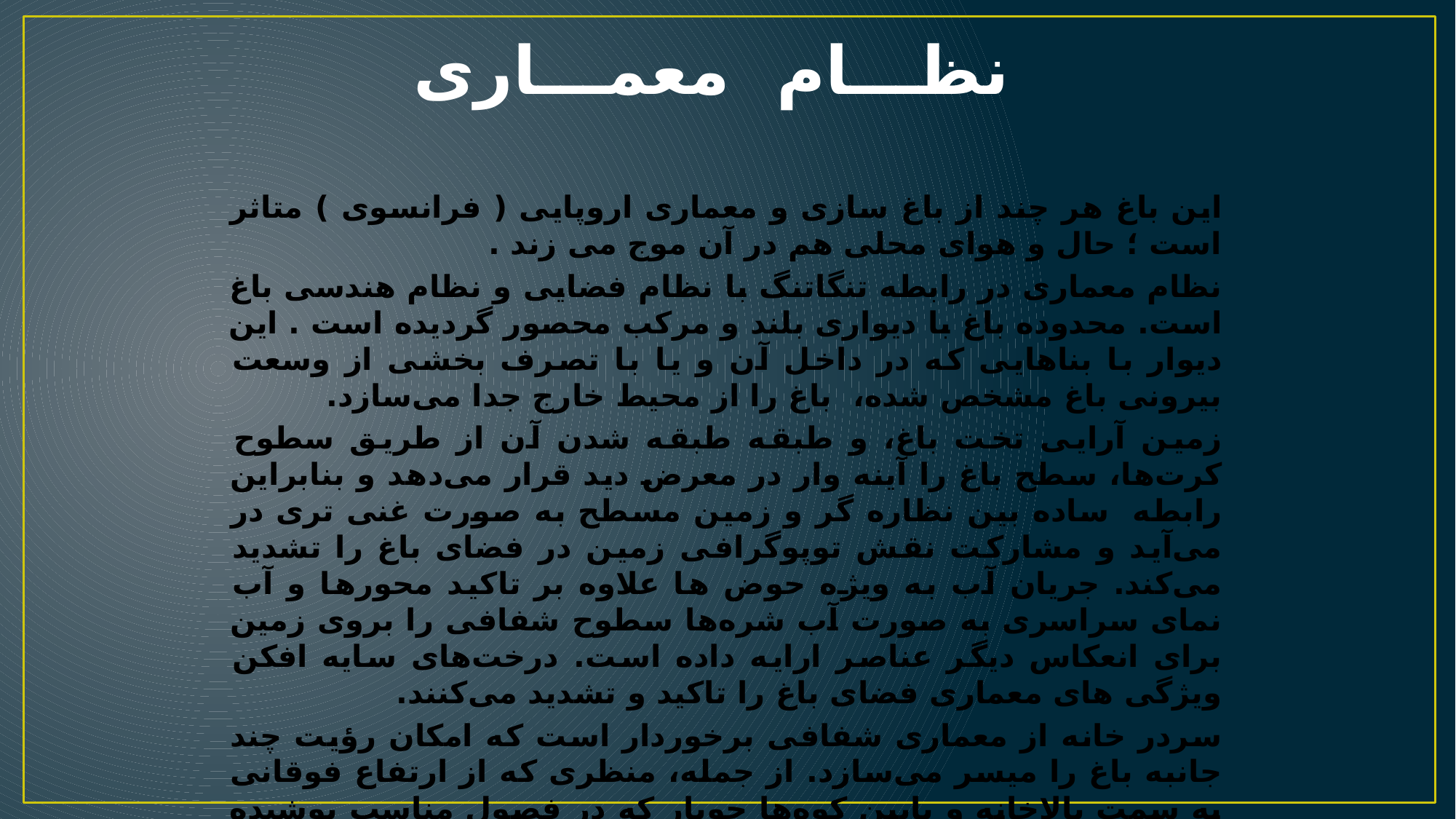

نظـــام  معمـــاری
#
این باغ هر چند از باغ سازی و معماری اروپایی ( فرانسوی ) متاثر است ؛ حال و هوای محلی هم در آن موج می زند .
نظام معماری در رابطه تنگاتنگ با نظام فضایی و نظام هندسی باغ است. محدوده باغ با دیواری بلند و مركب محصور گردیده است . این دیوار با بناهایی كه در داخل آن و یا با تصرف بخشی از وسعت بیرونی باغ مشخص شده،  باغ را از محیط خارج جدا می‌سازد.
زمین آرایی تخت باغ، و طبقه طبقه شدن آن از طریق سطوح كرت‌ها، سطح باغ را آینه وار در معرض دید قرار می‌دهد و بنابراین رابطه  ساده بین نظاره گر و زمین مسطح به صورت غنی تری در می‌آید و مشاركت نقش توپوگرافی زمین در فضای باغ را تشدید می‌كند. جریان آب به ویژه حوض ها علاوه بر تاكید محورها و آب نمای سراسری به صورت آب شره‌ها سطوح شفافی را بروی زمین برای انعكاس دیگر عناصر ارایه داده است. درخت‌های سایه افكن ویژگی های معماری فضای باغ را تاكید و تشدید می‌كنند.
سردر خانه از معماری شفافی برخوردار است كه امكان رؤیت چند جانبه باغ را میسر می‌سازد. از جمله، منظری كه از ارتفاع فوقانی به سمت بالاخانه و پایین كوه‌ها جوپار كه در فصول مناسب پوشیده از برف هستند رؤیت می‌شود از یكسو، و منظر دیگری كه به سمت مقابل ورودی باغ در امتداد چهار باغ  تا دور دست كوه‌های بلوار ادامه می ‌یابد.
بنای بالاخانه طویل ترین بنای منفرد باغ می‌باشد كه عمود بر محور اصلی و در انتهای آن قرار گرفته و بخش پایانی محور محسوب می‌شود. با این كه در پشت آن قسمتی از حیاط واقع است اما از آنجا كه حیاط مذكور اهمیت حیاط اصلی را ندارد این حجم از بنا رابطه اصلی را با حیاط پشتی قطع می‌كند.